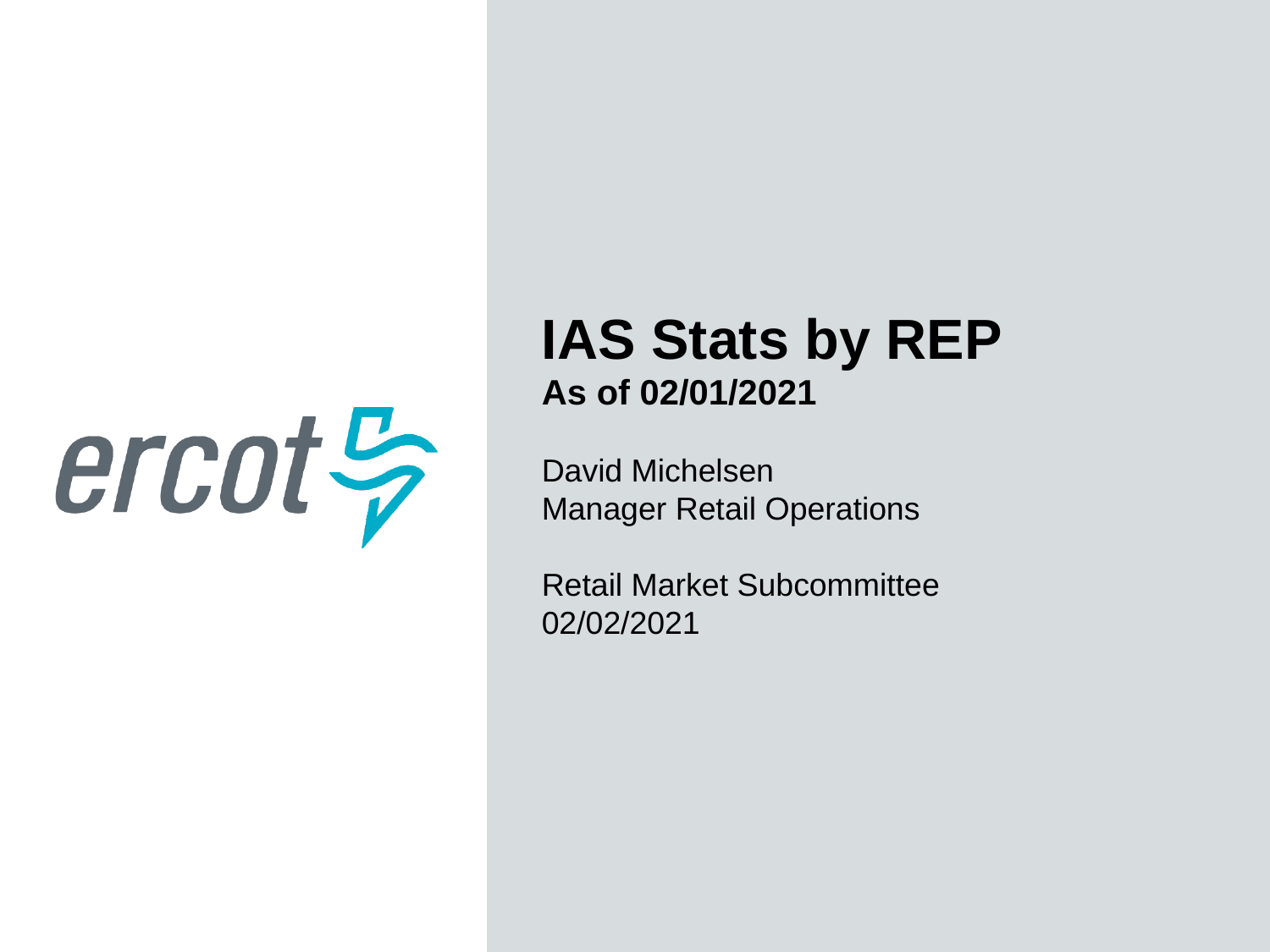

IAS Stats by REP
As of 02/01/2021

David Michelsen
Manager Retail Operations

Retail Market Subcommittee
02/02/2021